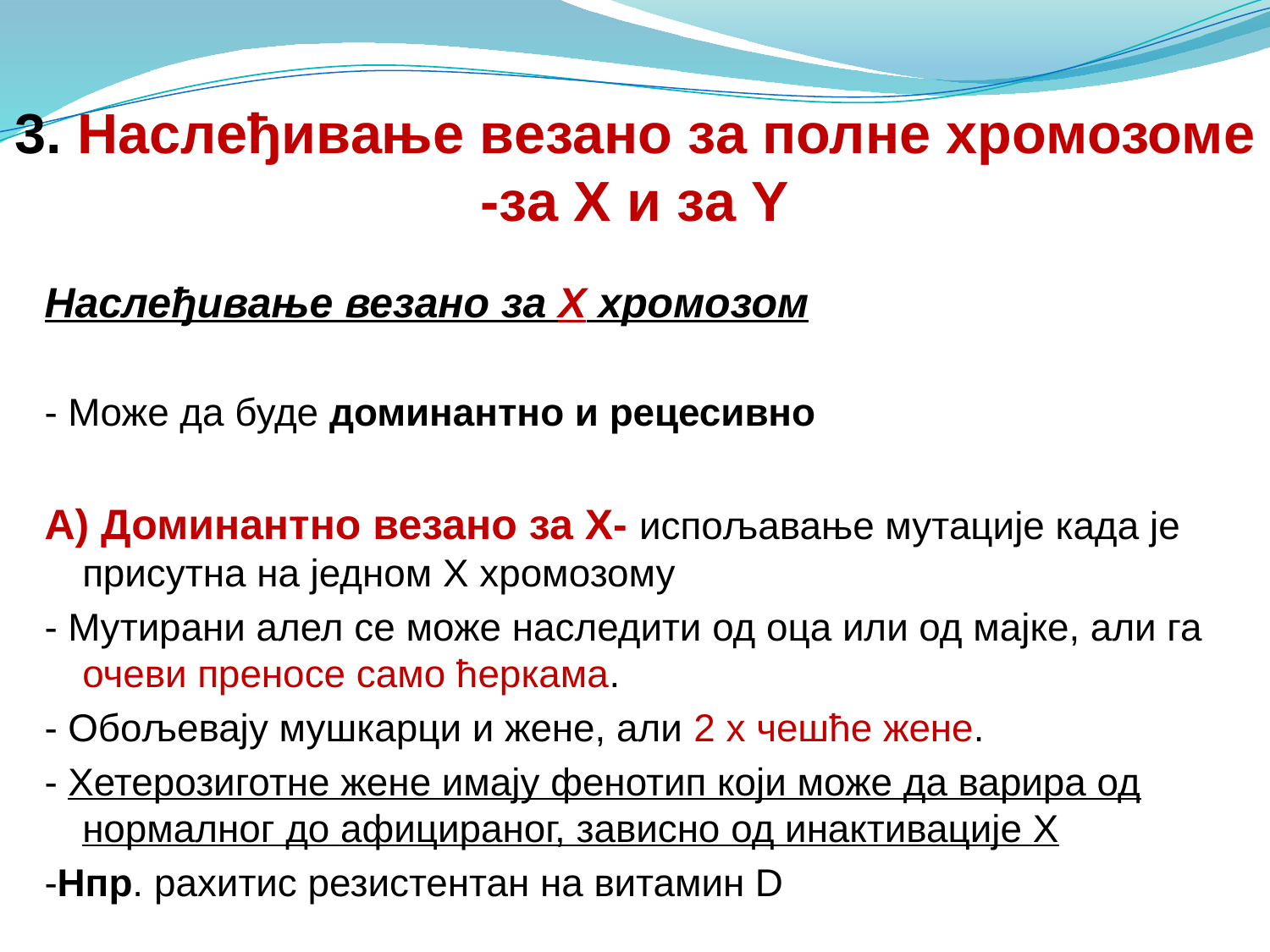

# 3. Наслеђивање везано за полне хромозоме -за X и за Y
Наслеђивање везано за X хромозом

- Може да буде доминантно и рецесивно

А) Доминантно везано за X- испољавање мутације када је присутна на једном X хромозому
- Мутирани алел се може наследити од оца или од мајке, али га очеви преносе само ћеркама.
- Обољевају мушкарци и жене, али 2 x чешће жене.
- Хетерозиготне жене имају фенотип који може да варира од нормалног до афицираног, зависно од инактивације X
-Нпр. рахитис резистентан на витамин D